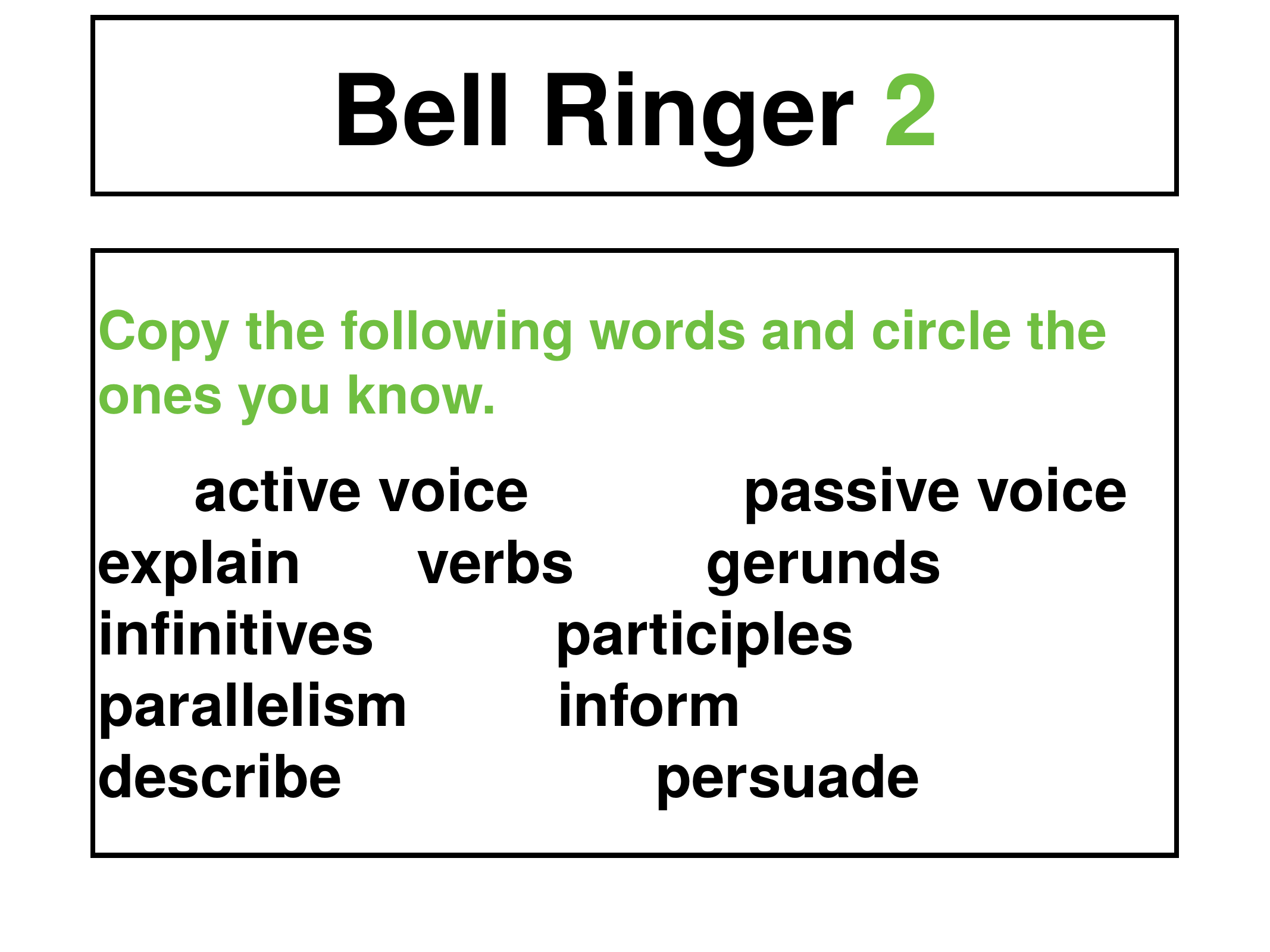

# Bell Ringer 2
Copy the following words and circle the ones you know.
active voice             passive voice   explain       verbs        gerunds            infinitives           participles              parallelism         inform             describe                   persuade